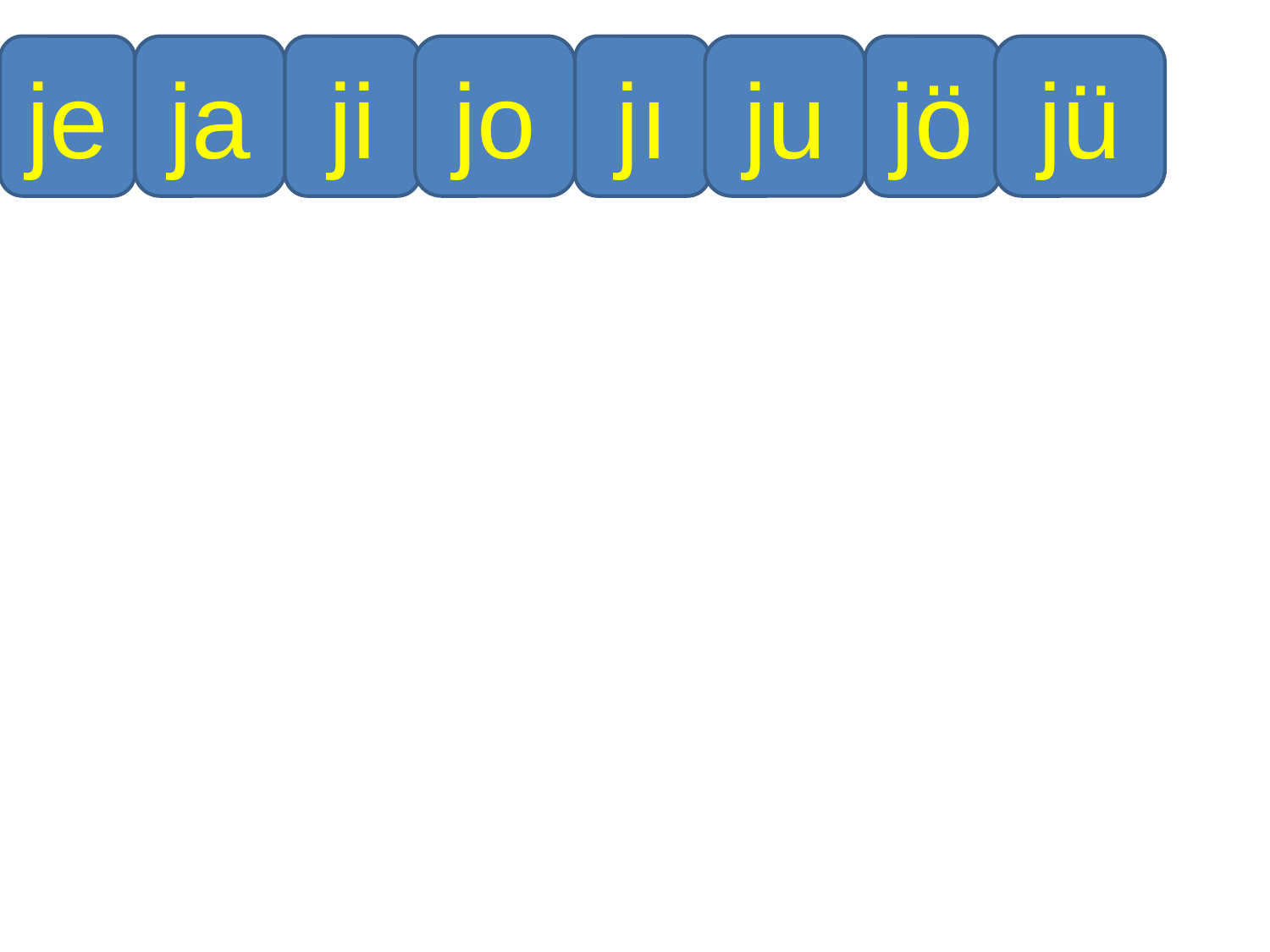

je
ja
ji
jo
jı
ju
jö
jü